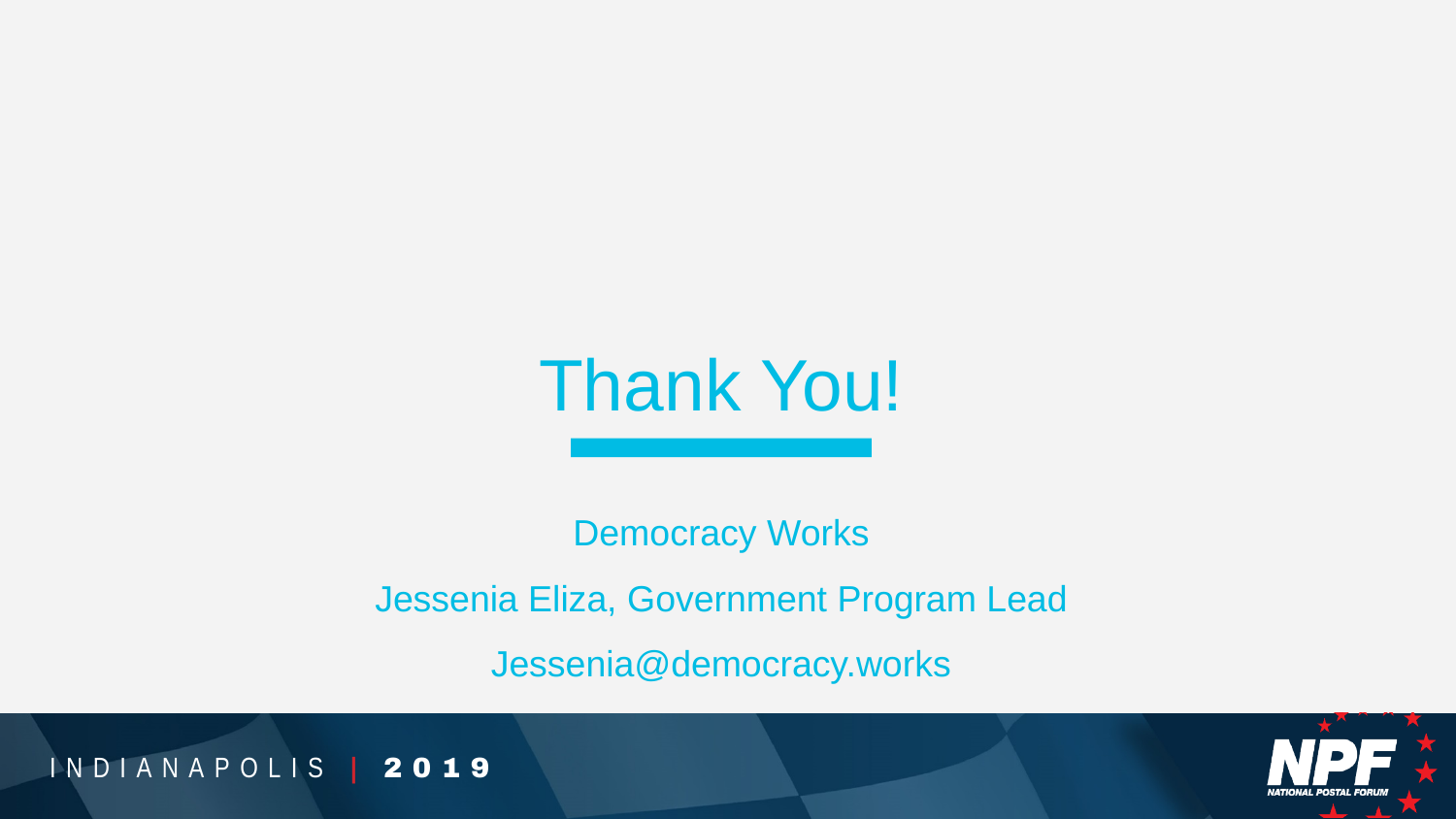

Thank You!

Democracy Works
Jessenia Eliza, Government Program Lead
Jessenia@democracy.works